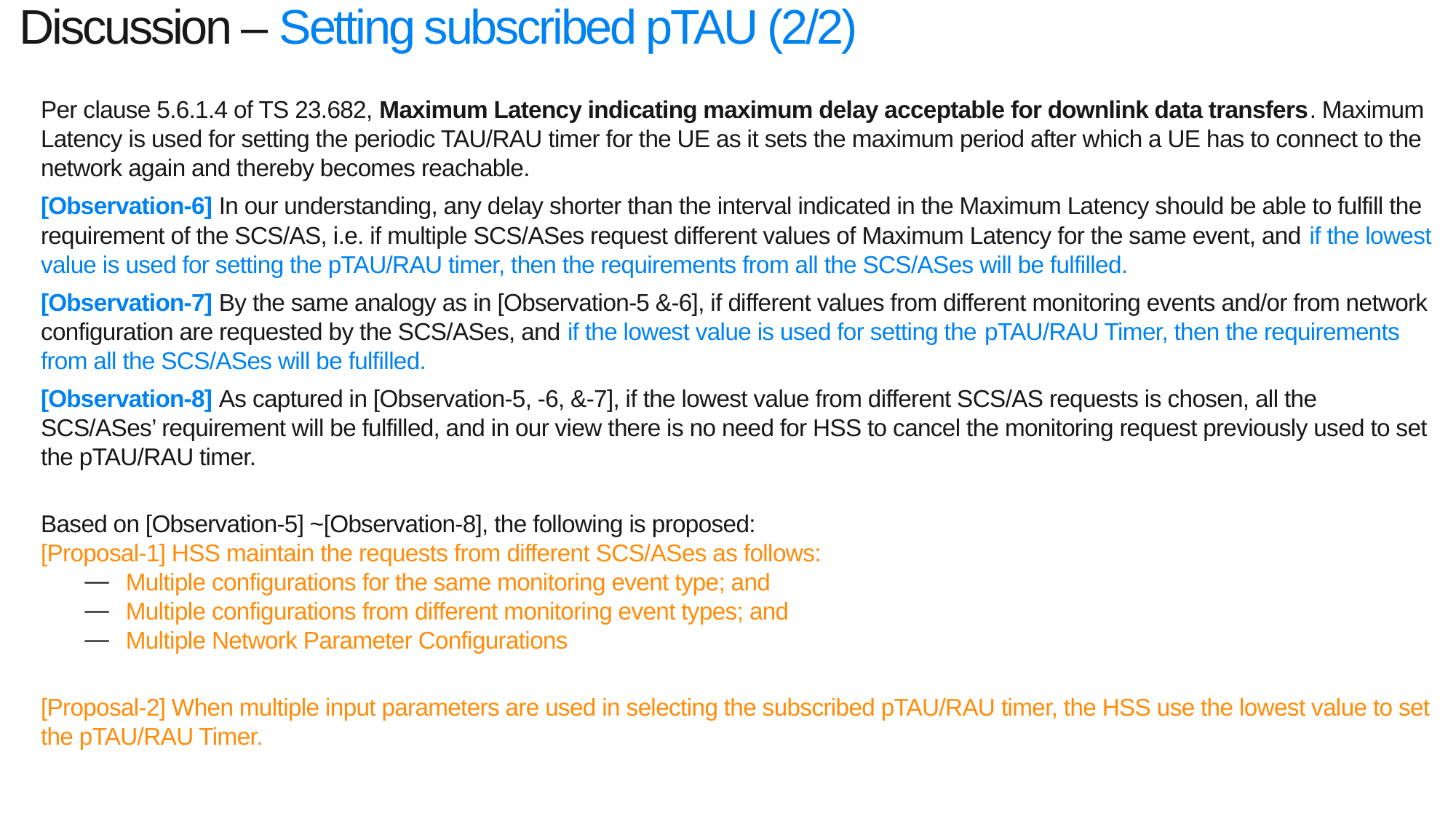

# Discussion – Setting subscribed pTAU (2/2)

Per clause 5.6.1.4 of TS 23.682, Maximum Latency indicating maximum delay acceptable for downlink data transfers. Maximum Latency is used for setting the periodic TAU/RAU timer for the UE as it sets the maximum period after which a UE has to connect to the network again and thereby becomes reachable.
[Observation-6] In our understanding, any delay shorter than the interval indicated in the Maximum Latency should be able to fulfill the requirement of the SCS/AS, i.e. if multiple SCS/ASes request different values of Maximum Latency for the same event, and if the lowest value is used for setting the pTAU/RAU timer, then the requirements from all the SCS/ASes will be fulfilled.
[Observation-7] By the same analogy as in [Observation-5 &-6], if different values from different monitoring events and/or from network configuration are requested by the SCS/ASes, and if the lowest value is used for setting the pTAU/RAU Timer, then the requirements from all the SCS/ASes will be fulfilled.
[Observation-8] As captured in [Observation-5, -6, &-7], if the lowest value from different SCS/AS requests is chosen, all the SCS/ASes’ requirement will be fulfilled, and in our view there is no need for HSS to cancel the monitoring request previously used to set the pTAU/RAU timer.

Based on [Observation-5] ~[Observation-8], the following is proposed:
[Proposal-1] HSS maintain the requests from different SCS/ASes as follows:
Multiple configurations for the same monitoring event type; and
Multiple configurations from different monitoring event types; and
Multiple Network Parameter Configurations

[Proposal-2] When multiple input parameters are used in selecting the subscribed pTAU/RAU timer, the HSS use the lowest value to set the pTAU/RAU Timer.